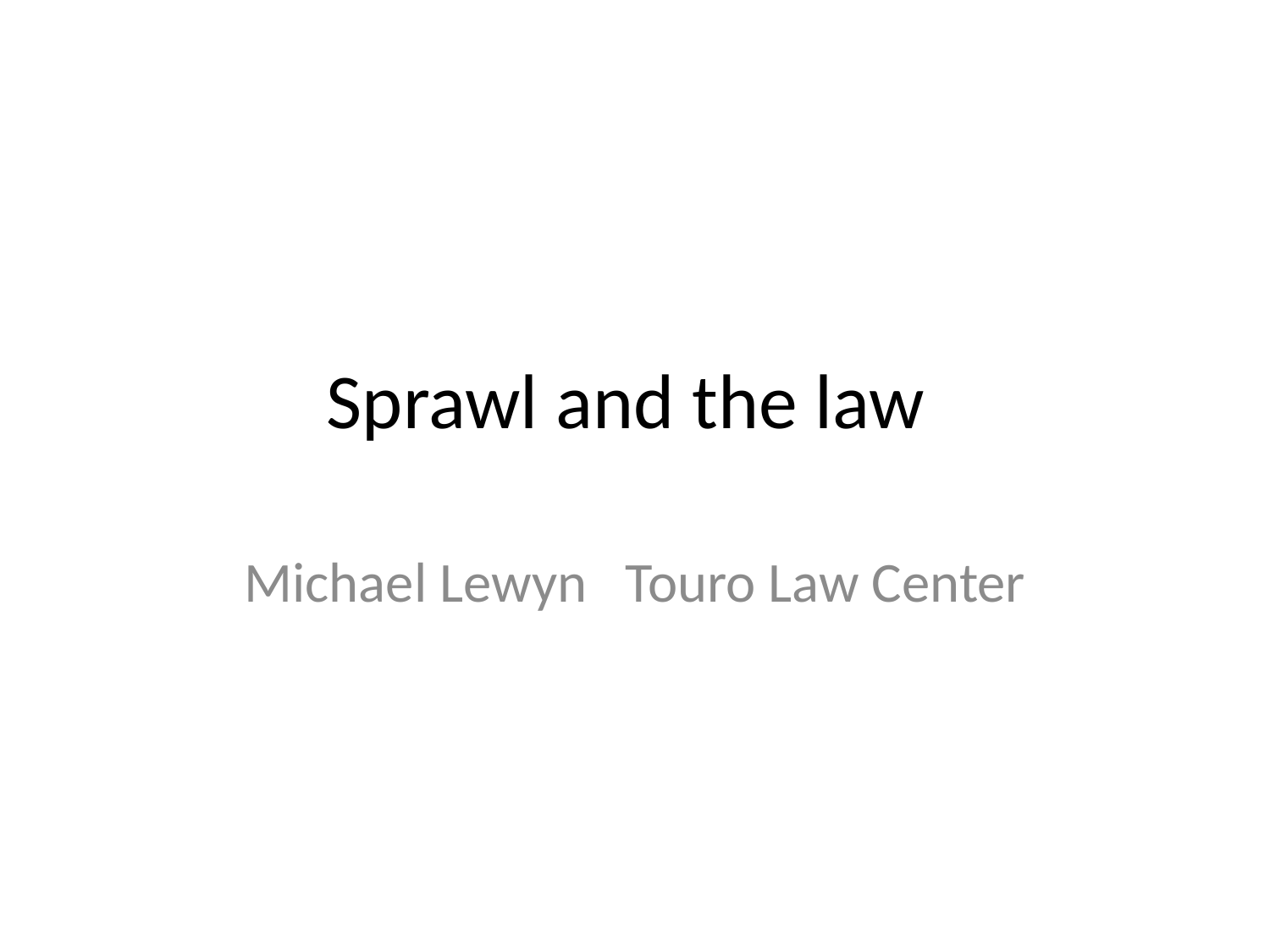

# Sprawl and the law
Michael Lewyn	Touro Law Center